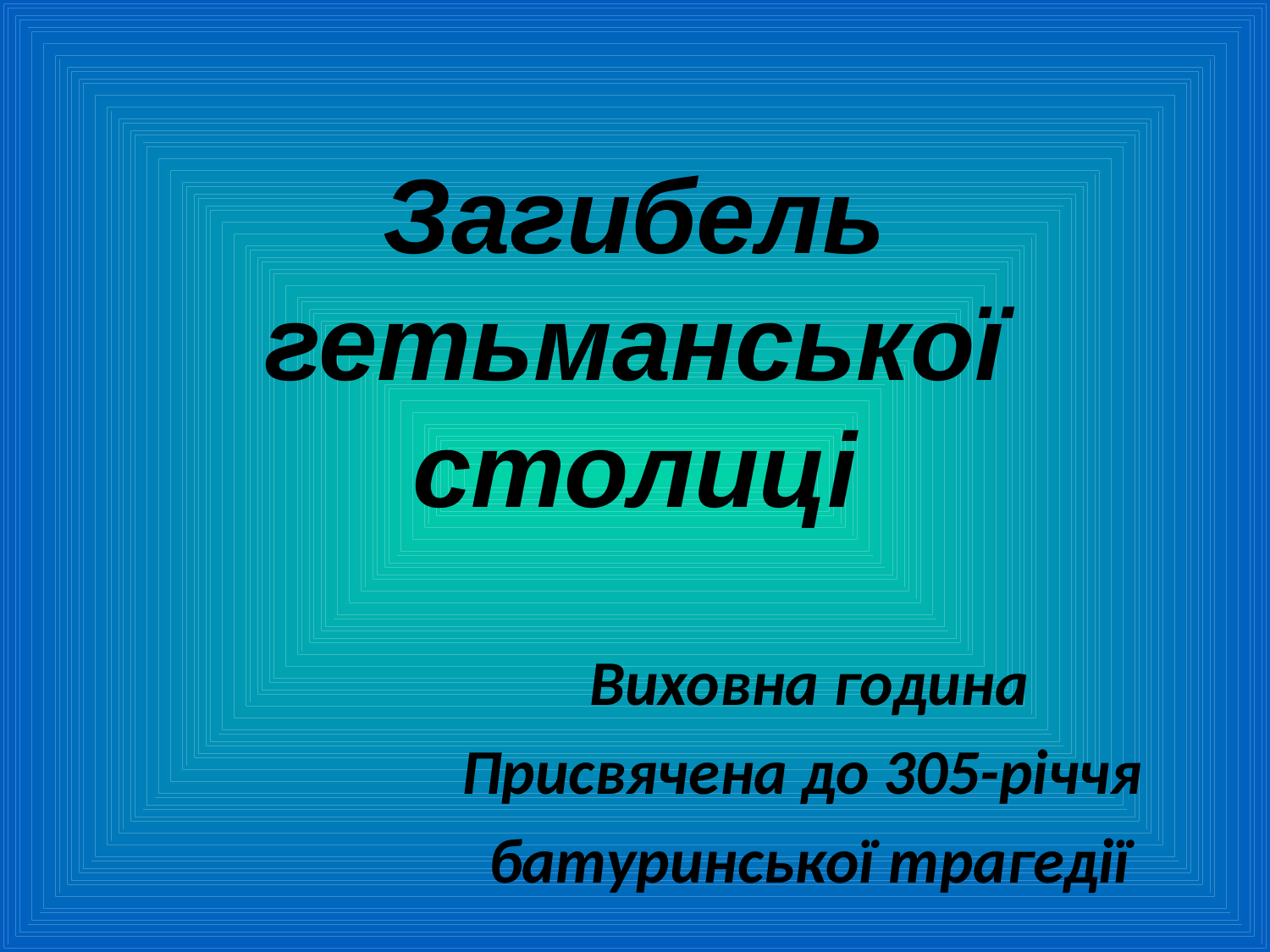

# Загибель гетьманської столиці
Виховна година
Присвячена до 305-річчя
батуринської трагедії